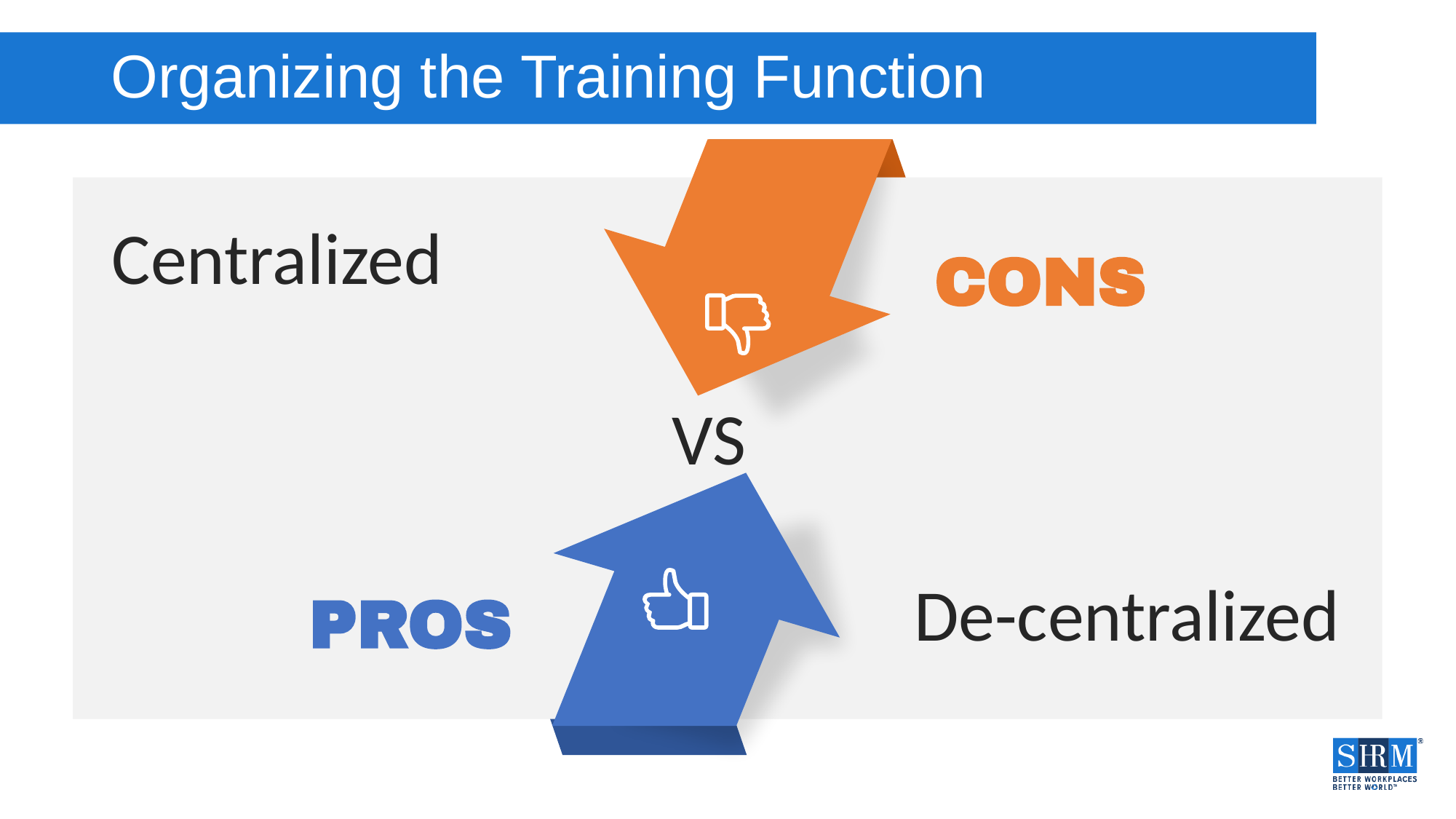

# Organizing the Training Function

Centralized
CONS

VS

De-centralized

PROS